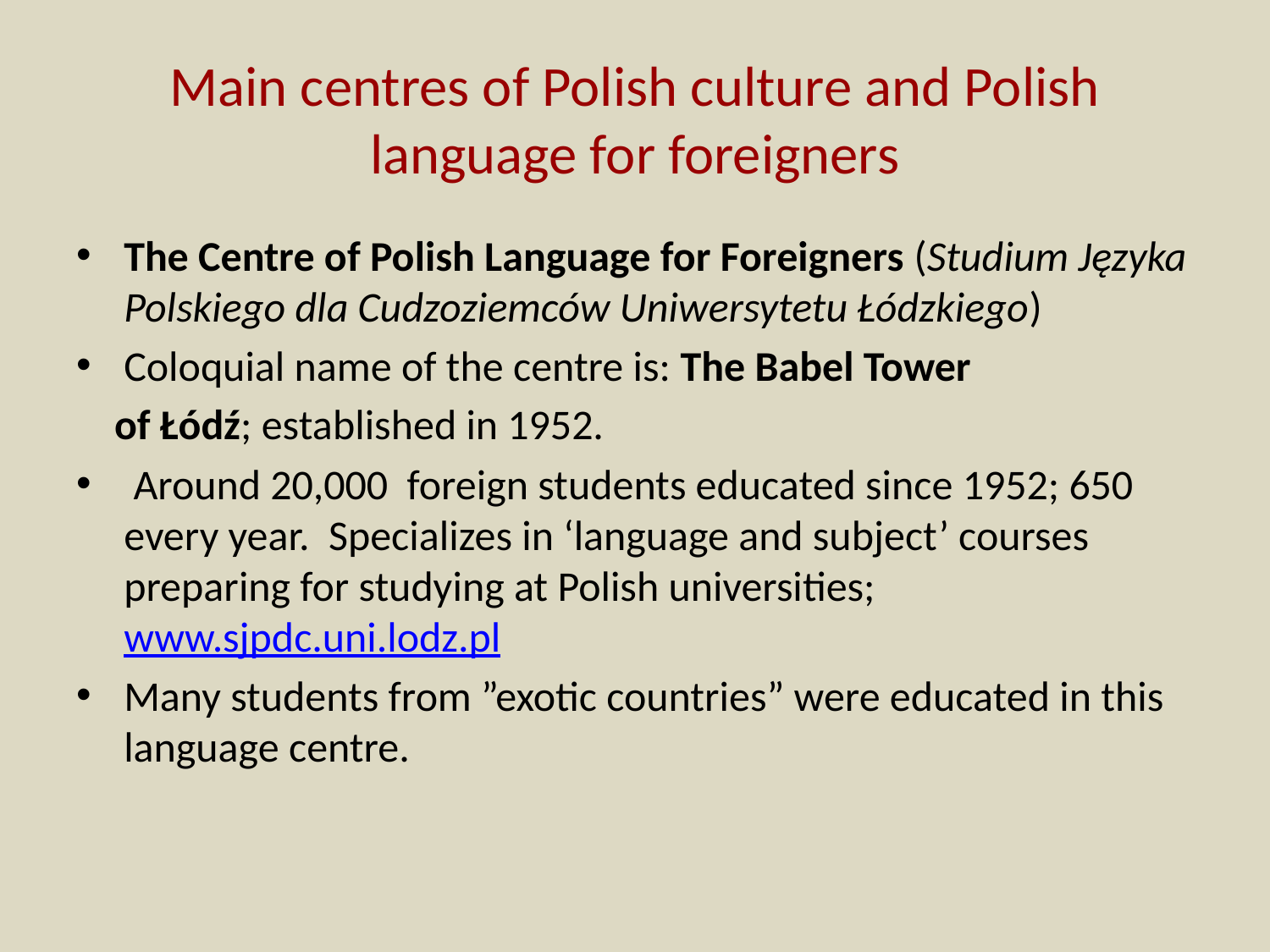

# Main centres of Polish culture and Polish language for foreigners
The Centre of Polish Language for Foreigners (Studium Języka Polskiego dla Cudzoziemców Uniwersytetu Łódzkiego)
Coloquial name of the centre is: The Babel Tower
    of Łódź; established in 1952.
 Around 20,000  foreign students educated since 1952; 650 every year.  Specializes in ‘language and subject’ courses preparing for studying at Polish universities;  www.sjpdc.uni.lodz.pl
Many students from ”exotic countries” were educated in this language centre.